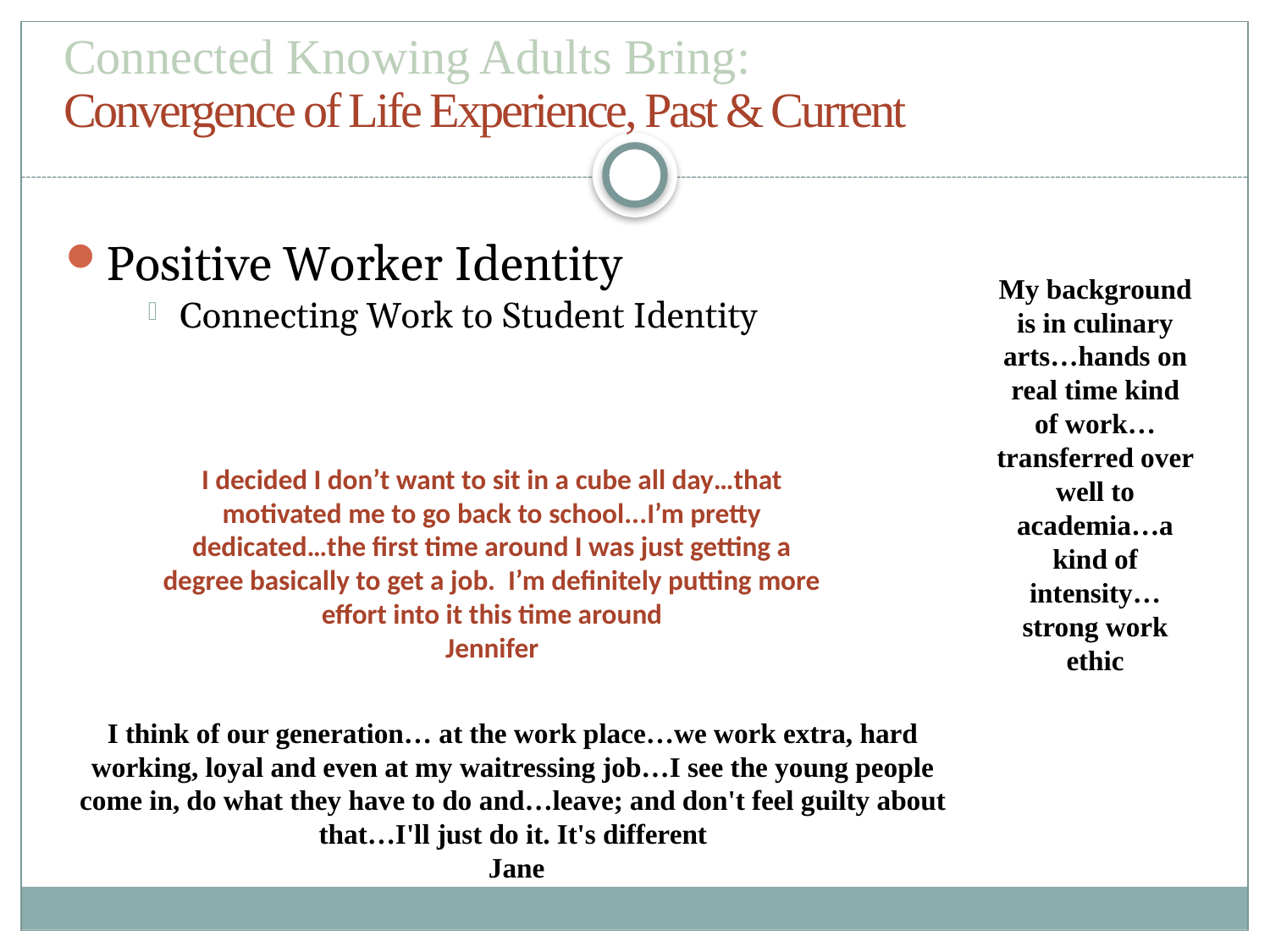

Connected Knowing Adults Bring:
Convergence of Life Experience, Past & Current
Positive Worker Identity
Connecting Work to Student Identity
My background is in culinary arts…hands on real time kind of work…transferred over well to academia…a kind of intensity… strong work ethic
Scott
I decided I don’t want to sit in a cube all day…that motivated me to go back to school...I’m pretty dedicated…the first time around I was just getting a degree basically to get a job.  I’m definitely putting more effort into it this time around
Jennifer
I think of our generation… at the work place…we work extra, hard working, loyal and even at my waitressing job…I see the young people come in, do what they have to do and…leave; and don't feel guilty about that…I'll just do it. It's different
 Jane